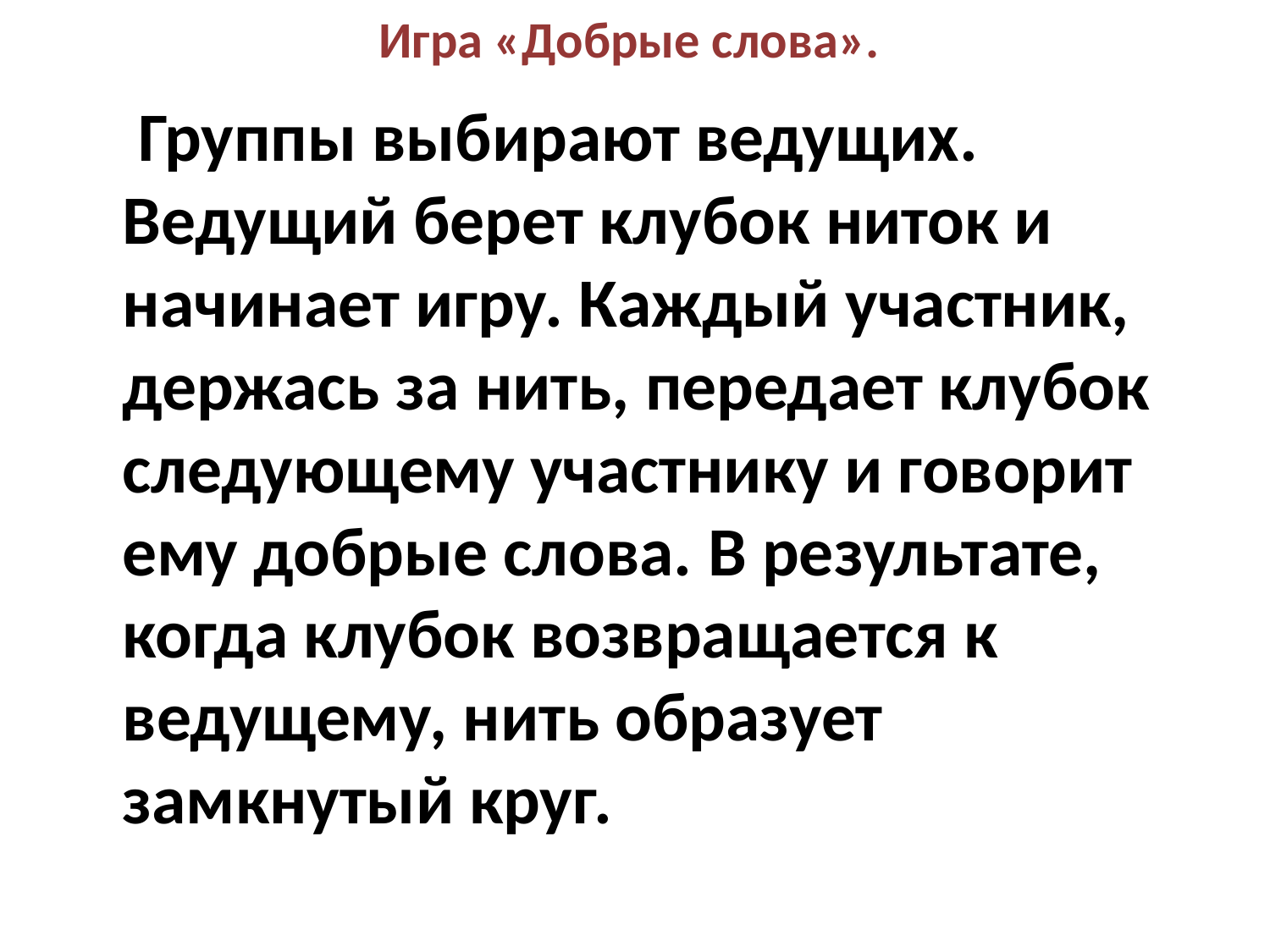

# Игра «Добрые слова».
    Группы выбирают ведущих. Ведущий берет клубок ниток и начинает игру. Каждый участник, держась за нить, передает клубок следующему участнику и говорит ему добрые слова. В результате, когда клубок возвращается к ведущему, нить образует замкнутый круг.